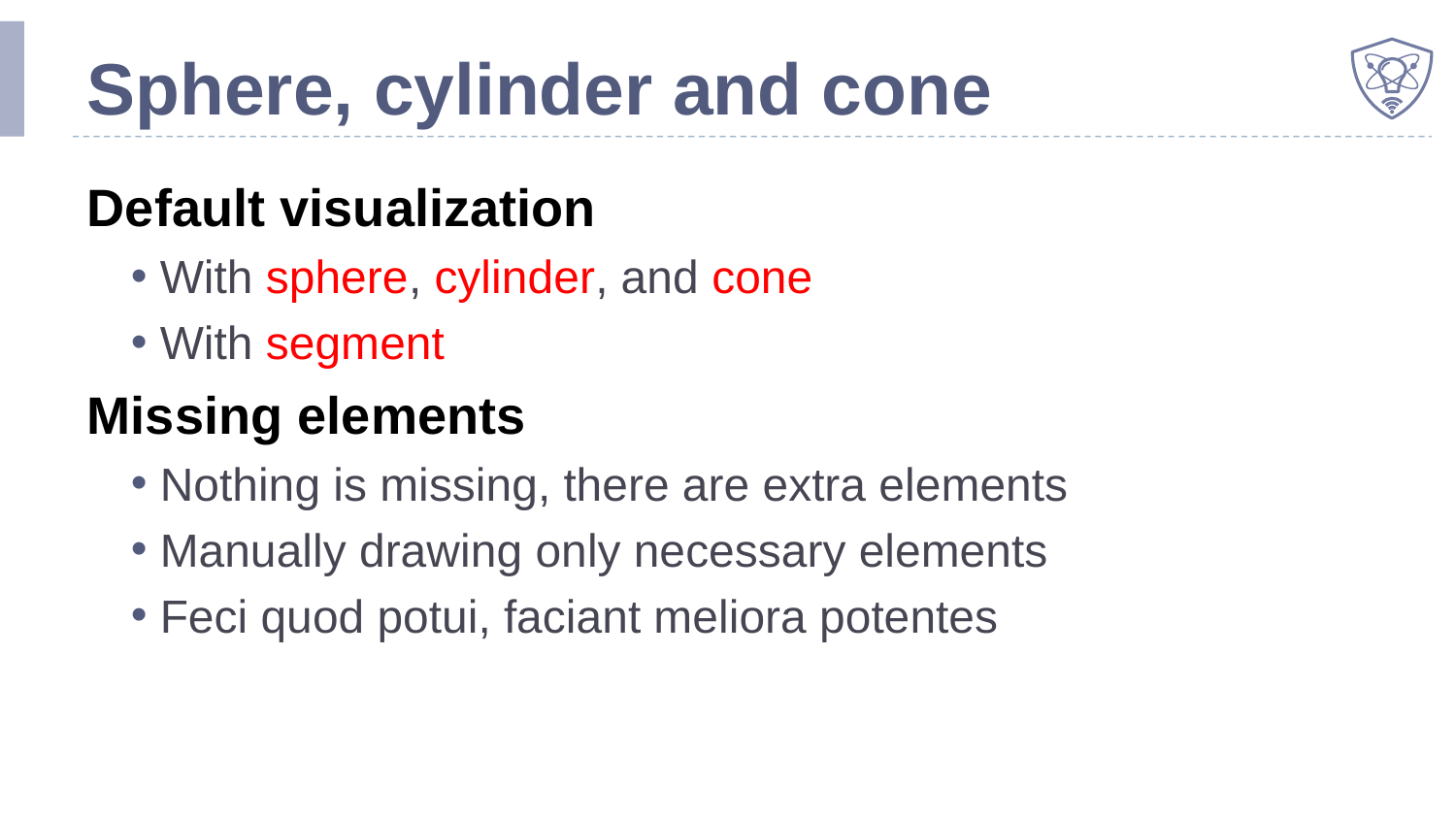

# Sphere, cylinder and cone
Default visualization
With sphere, cylinder, and cone
With segment
Missing elements
Nothing is missing, there are extra elements
Manually drawing only necessary elements
Feci quod potui, faciant meliora potentes